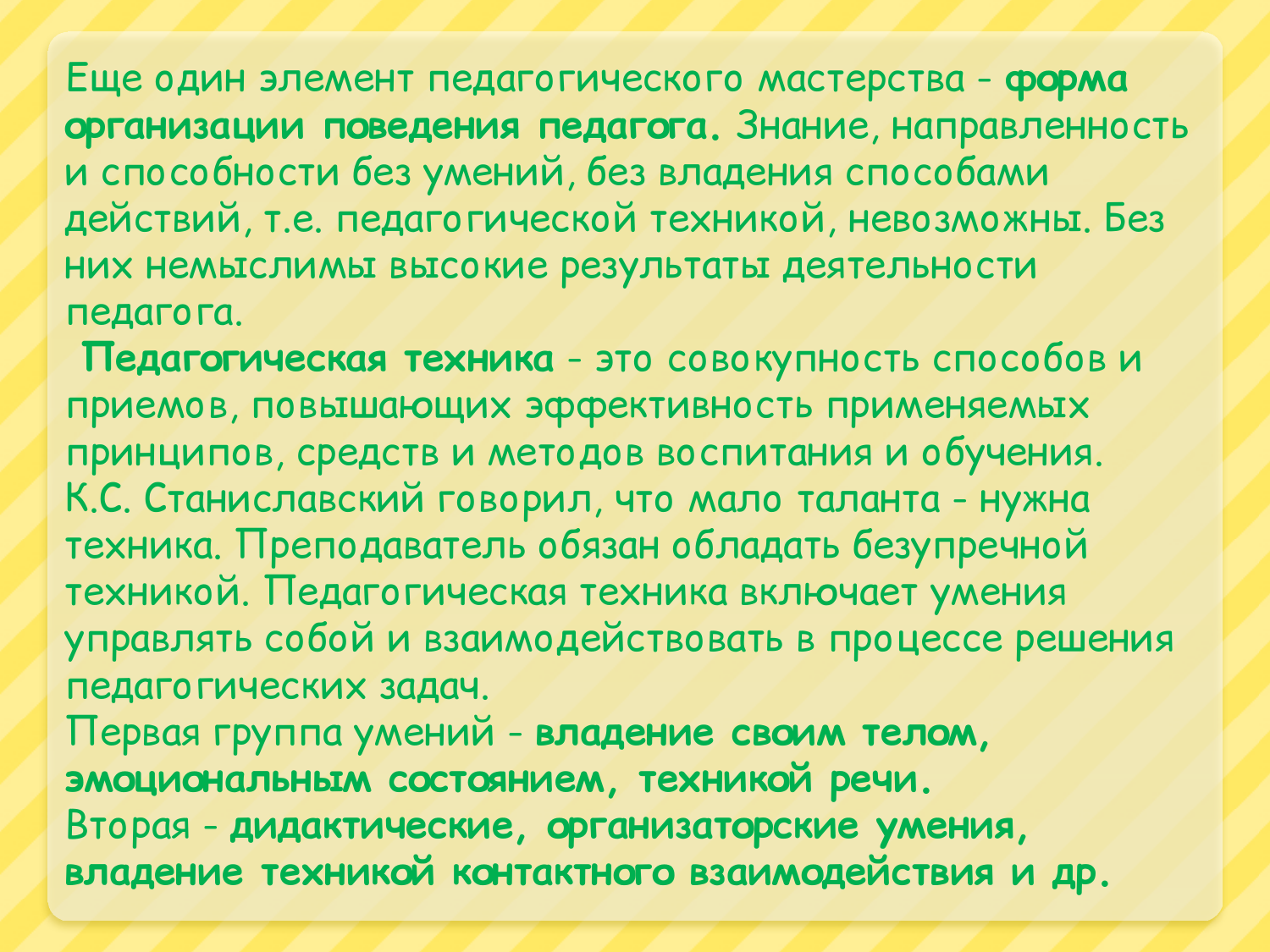

Еще один элемент педагогического мастерства - форма организации поведения педагога. Знание, направленность и способности без умений, без владения способами действий, т.е. педагогической техникой, невозможны. Без них немыслимы высокие результаты деятельности педагога.
   Педагогическая техника - это совокупность способов и приемов, повышающих эффективность применяемых принципов, средств и методов воспитания и обучения. К.С. Станиславский говорил, что мало таланта - нужна техника. Преподаватель обязан обладать безупречной техникой. Педагогическая техника включает умения управлять собой и взаимодействовать в процессе решения педагогических задач.
   Первая группа умений - владение своим телом, эмоциональным состоянием, техникой речи.
   Вторая - дидактические, организаторские умения, владение техникой контактного взаимодействия и др.